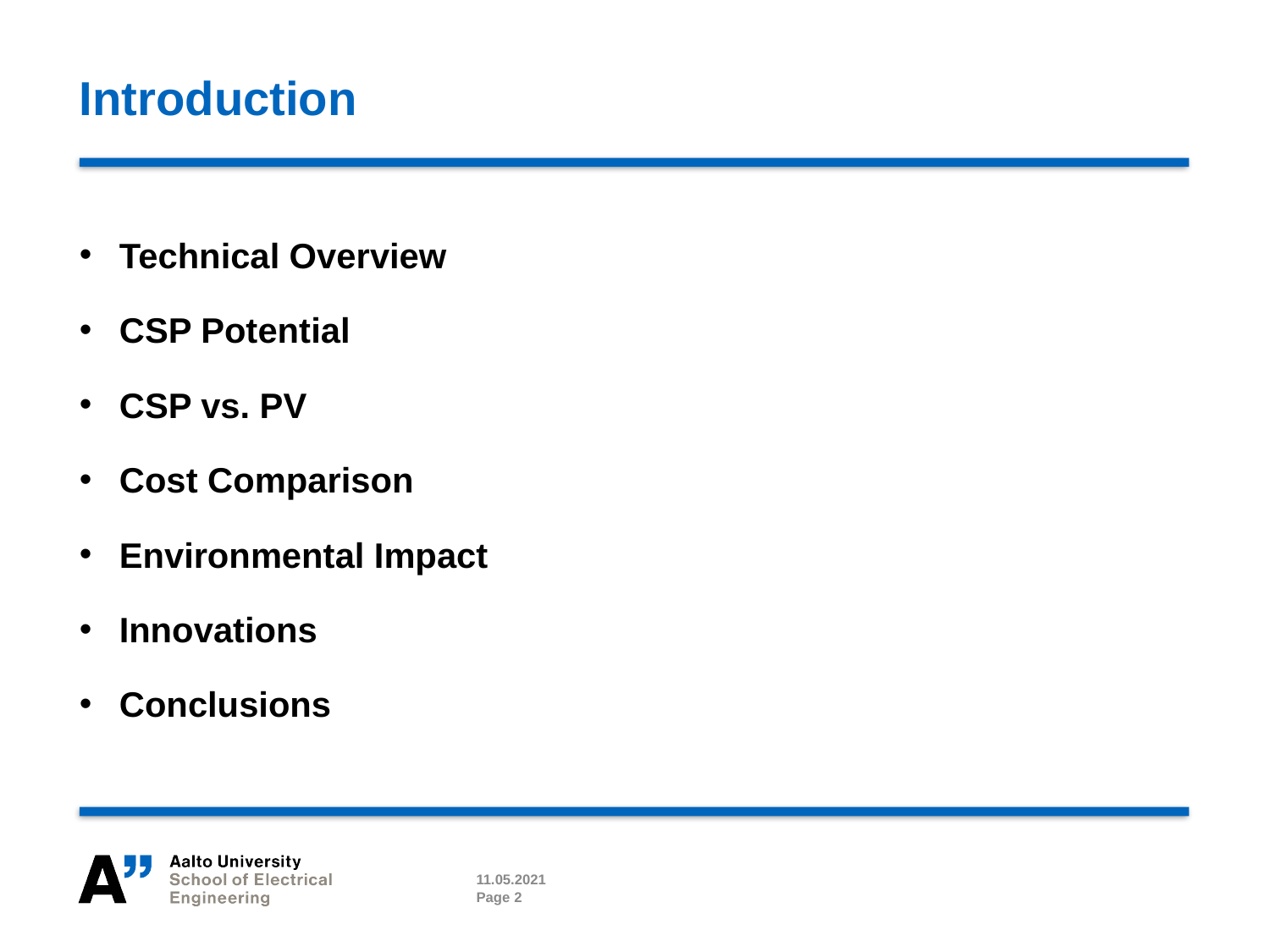

# Introduction
Technical Overview
CSP Potential
CSP vs. PV
Cost Comparison
Environmental Impact
Innovations
Conclusions

11.05.2021

Page 2